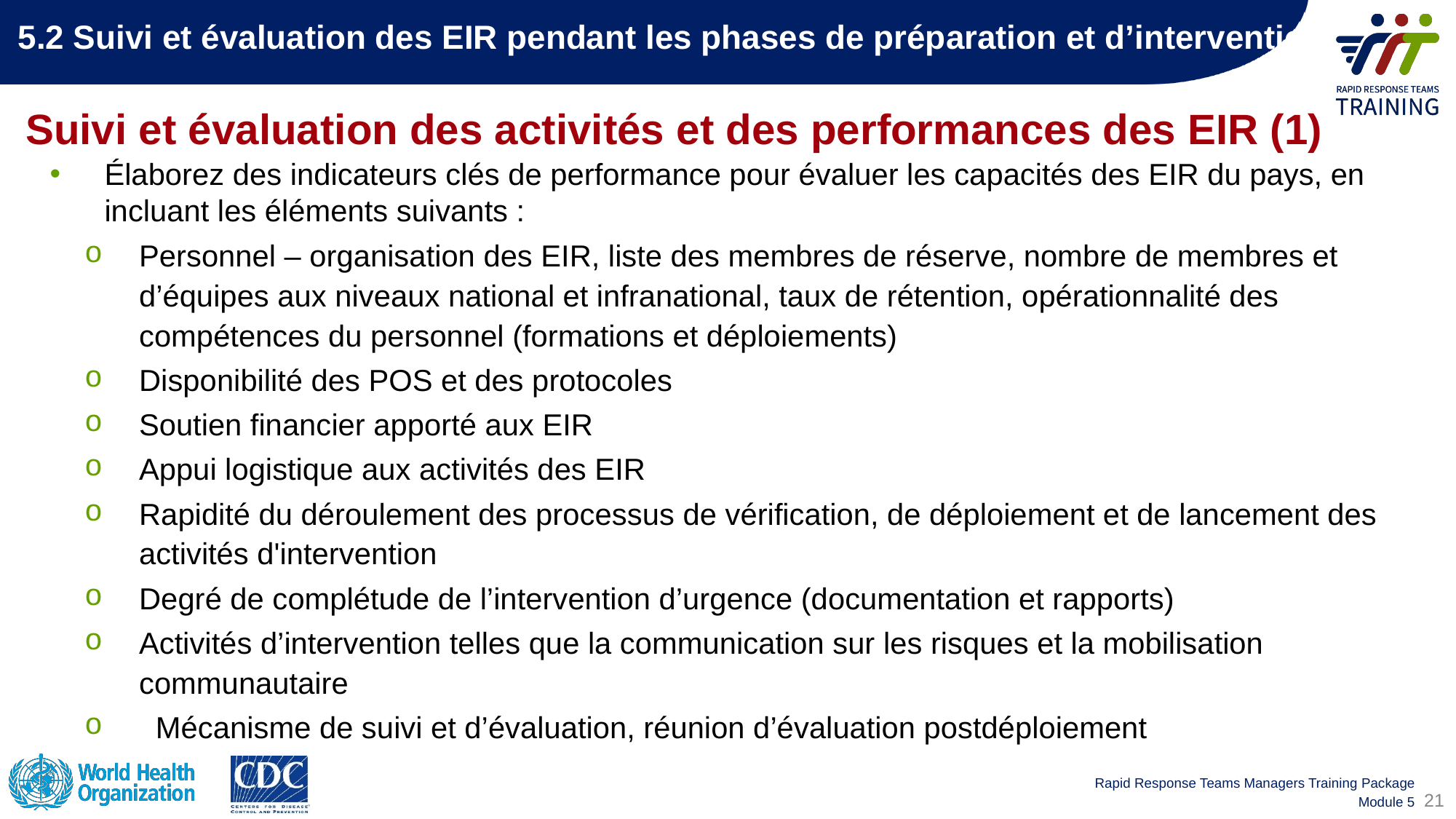

5.2 Suivi et évaluation des EIR pendant les phases de préparation et d’intervention
Suivi et évaluation des activités et des performances des EIR (1)
Élaborez des indicateurs clés de performance pour évaluer les capacités des EIR du pays, en incluant les éléments suivants :
Personnel – organisation des EIR, liste des membres de réserve, nombre de membres et d’équipes aux niveaux national et infranational, taux de rétention, opérationnalité des compétences du personnel (formations et déploiements)
Disponibilité des POS et des protocoles
Soutien financier apporté aux EIR
Appui logistique aux activités des EIR
Rapidité du déroulement des processus de vérification, de déploiement et de lancement des activités d'intervention
Degré de complétude de l’intervention d’urgence (documentation et rapports)
Activités d’intervention telles que la communication sur les risques et la mobilisation communautaire
  Mécanisme de suivi et d’évaluation, réunion d’évaluation postdéploiement

21